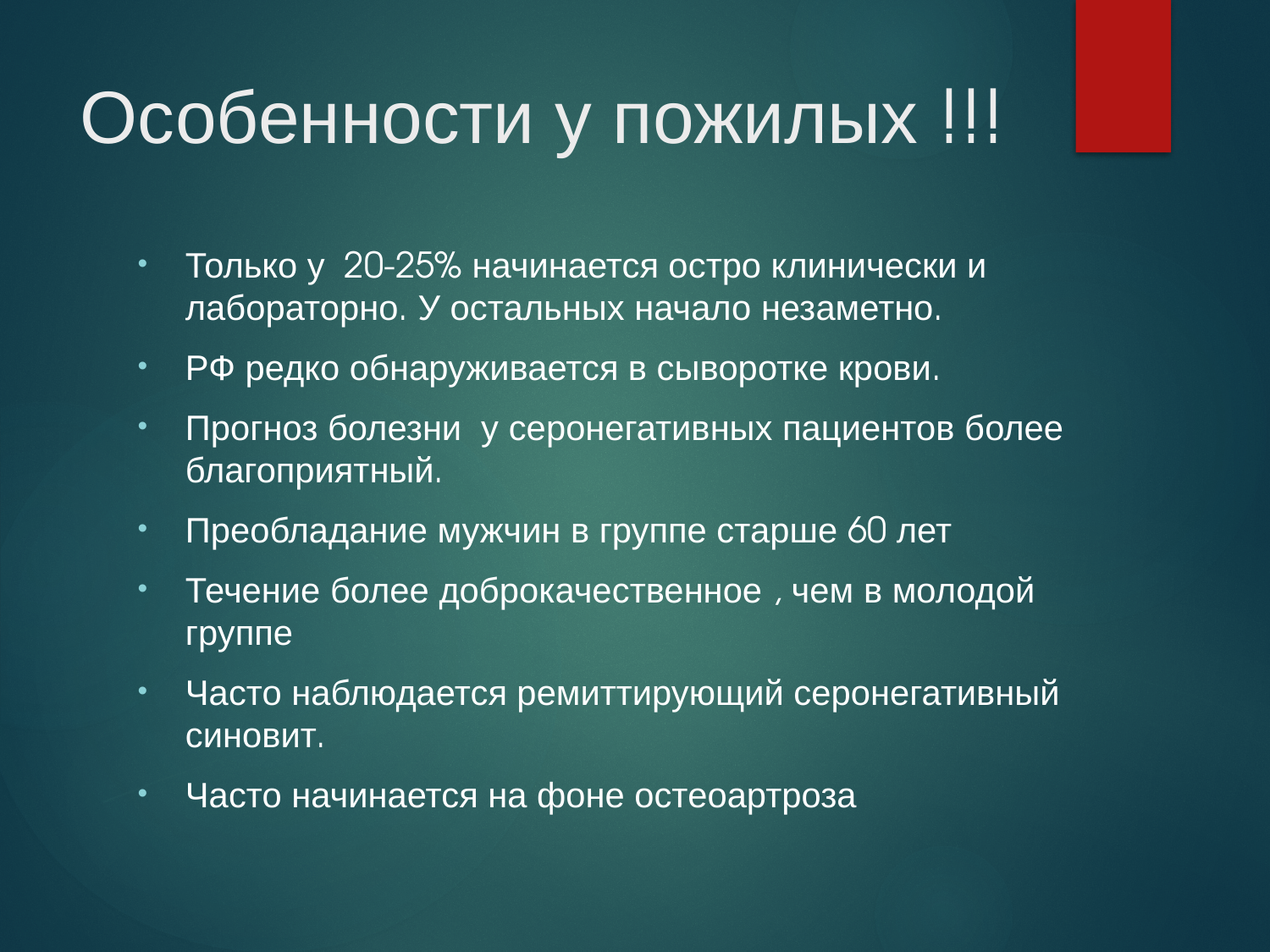

# Особенности у пожилых !!!
Только у  20-25% начинается остро клинически и лабораторно. У остальных начало незаметно.
РФ редко обнаруживается в сыворотке крови.
Прогноз болезни  у серонегативных пациентов более благоприятный.
Преобладание мужчин в группе старше 60 лет
Течение более доброкачественное , чем в молодой группе
Часто наблюдается ремиттирующий серонегативный синовит.
Часто начинается на фоне остеоартроза